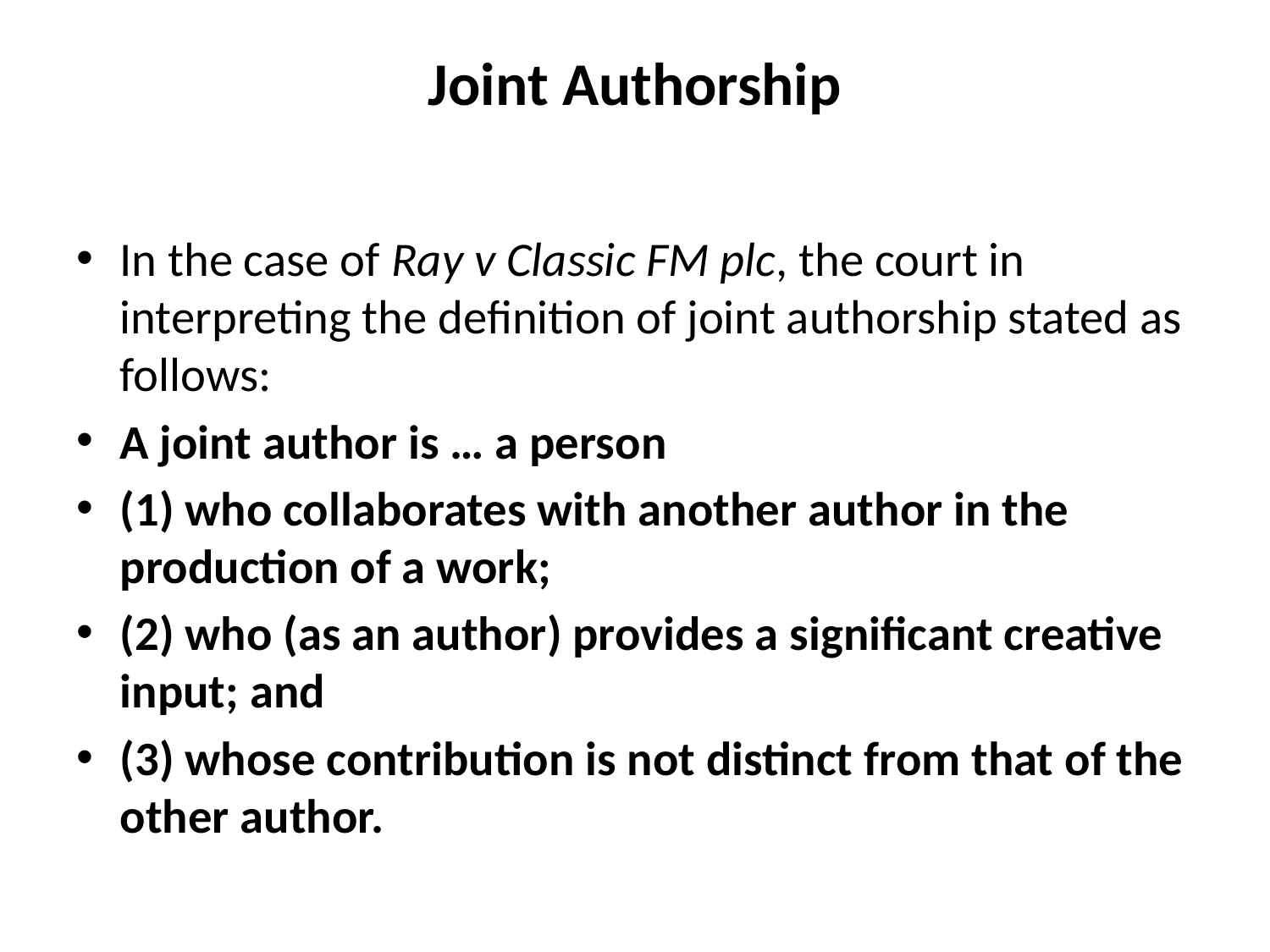

# Joint Authorship
In the case of Ray v Classic FM plc, the court in interpreting the definition of joint authorship stated as follows:
A joint author is … a person
(1) who collaborates with another author in the production of a work;
(2) who (as an author) provides a significant creative input; and
(3) whose contribution is not distinct from that of the other author.